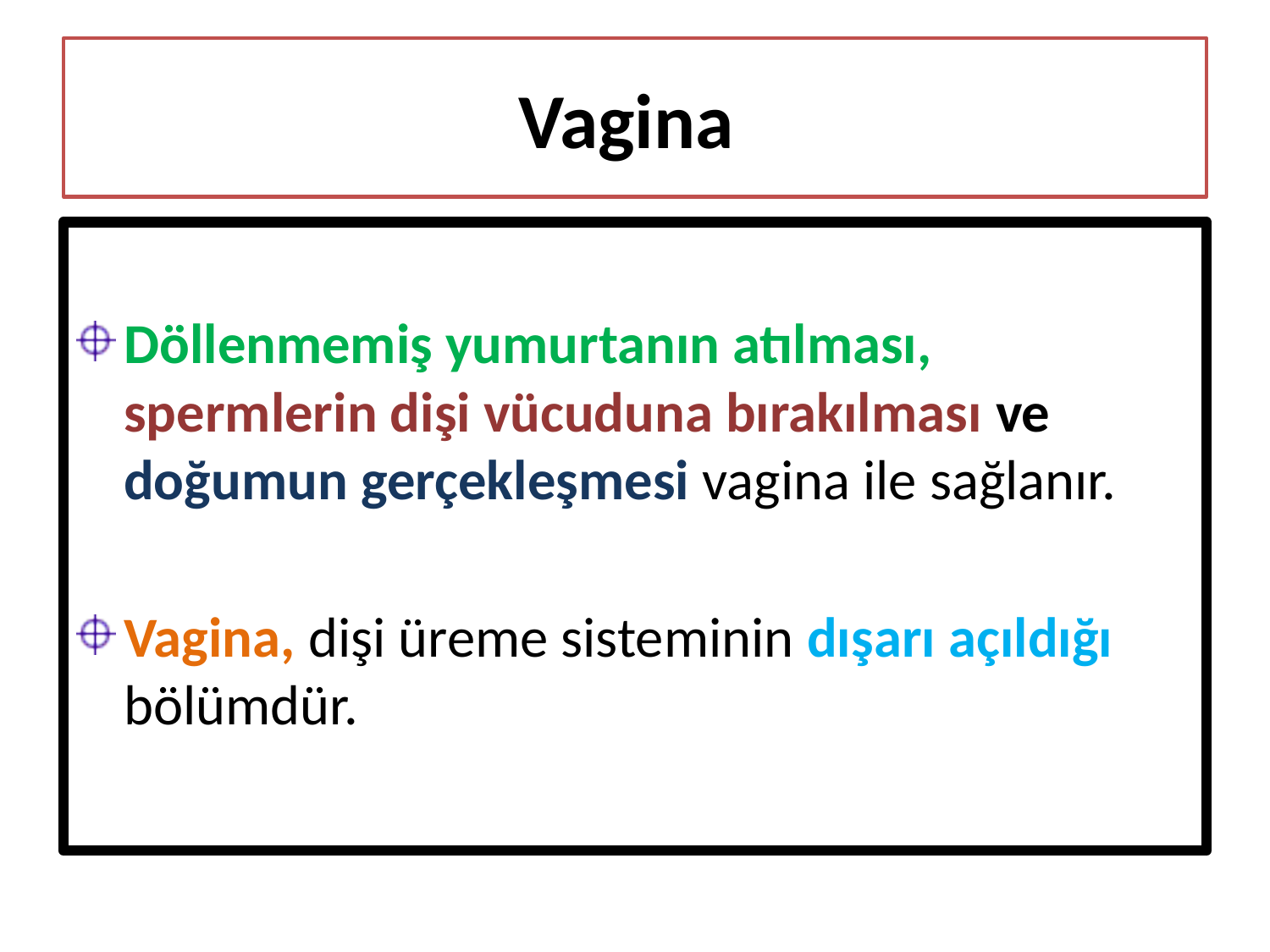

# Vagina

Döllenmemiş yumurtanın atılması, spermlerin dişi vücuduna bırakılması ve doğumun gerçekleşmesi vagina ile sağlanır.

Vagina, dişi üreme sisteminin dışarı açıldığı bölümdür.